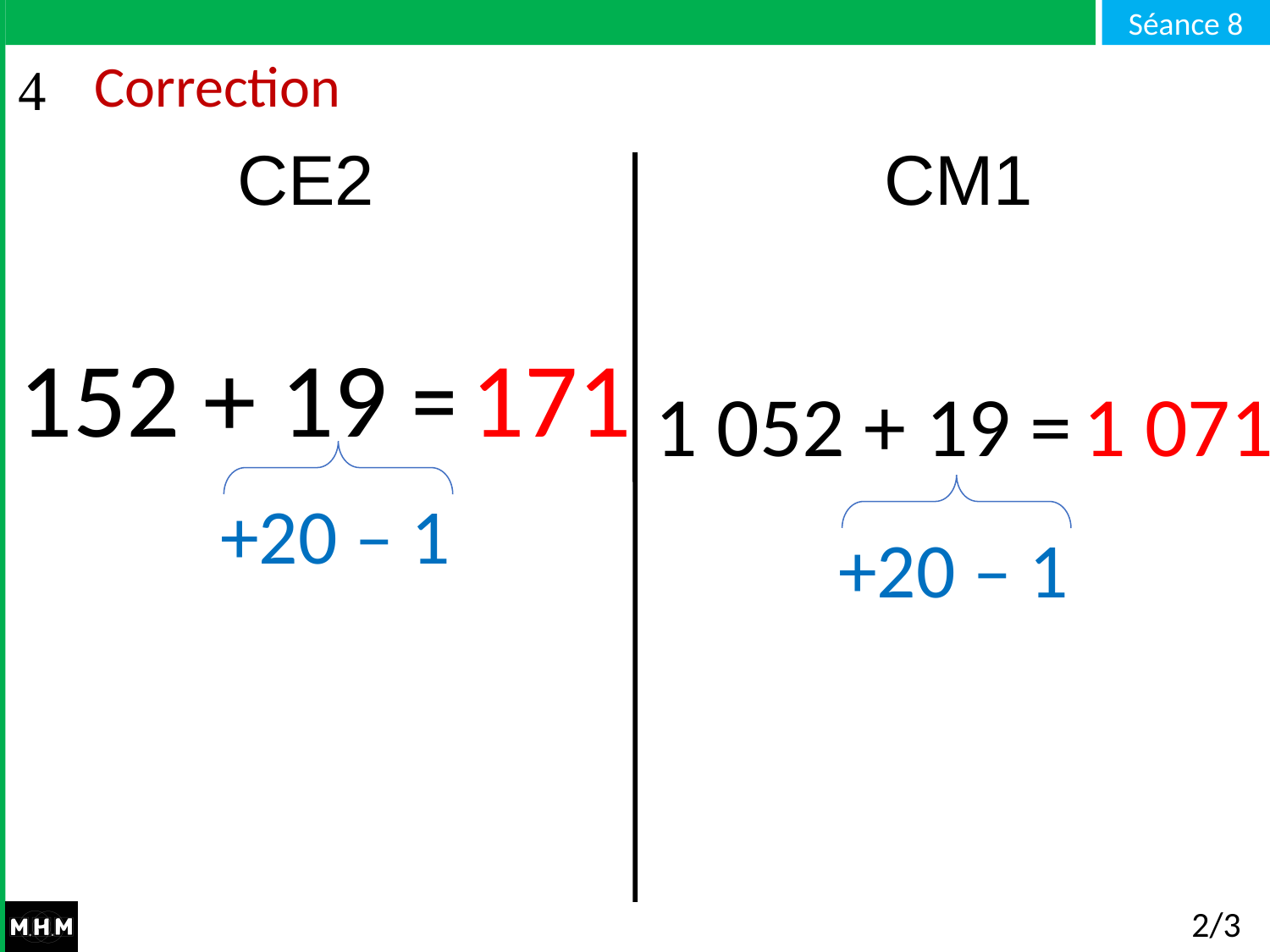

# Correction
CE2                          CM1

152 + 19 =
171

1 052 + 19 =
1 071

+20 – 1
+20 – 1
2/3